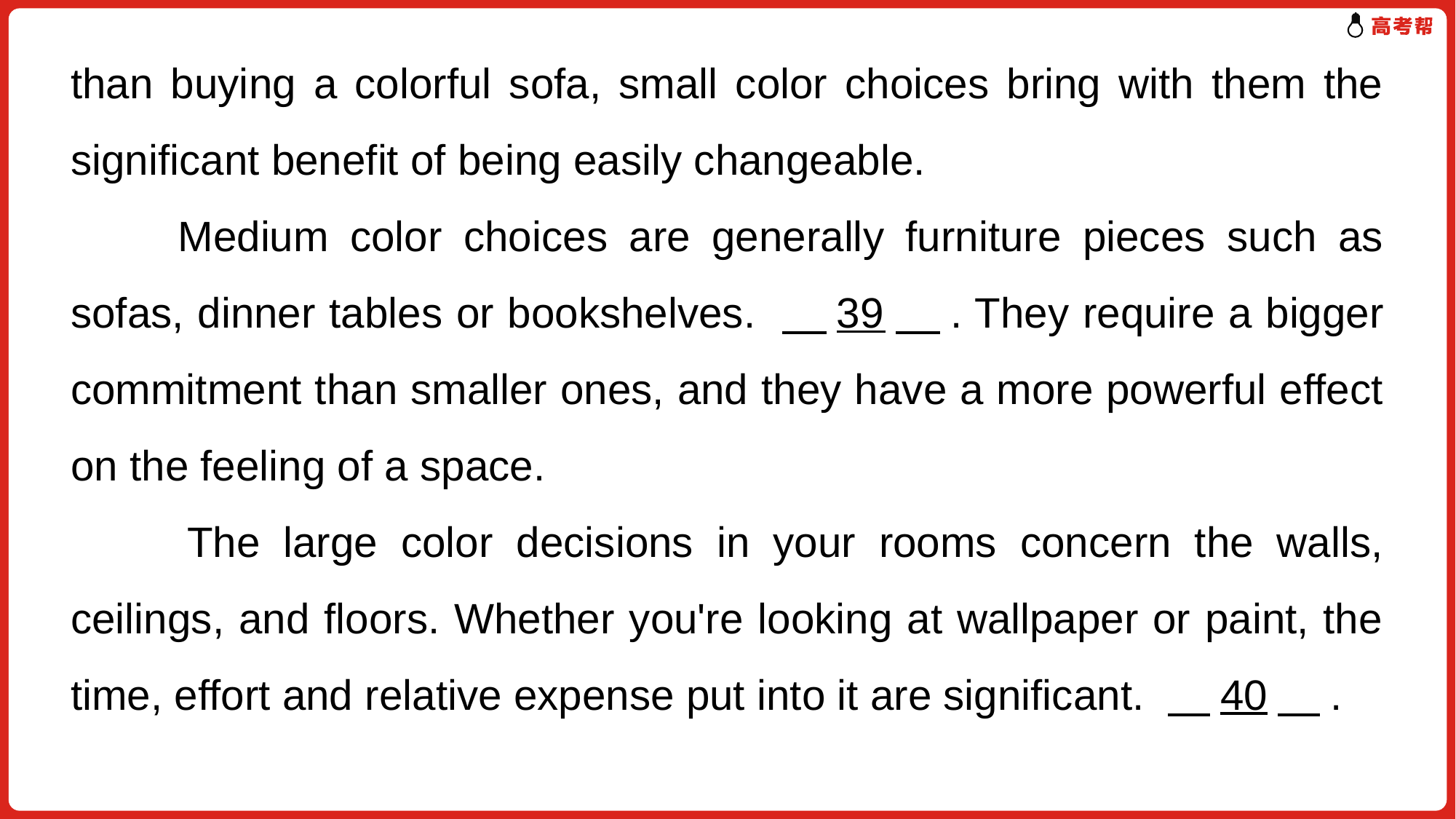

than buying a colorful sofa, small color choices bring with them the significant benefit of being easily changeable.
     Medium color choices are generally furniture pieces such as sofas, dinner tables or bookshelves. 　39　. They require a bigger commitment than smaller ones, and they have a more powerful effect on the feeling of a space.
     The large color decisions in your rooms concern the walls, ceilings, and floors. Whether you're looking at wallpaper or paint, the time, effort and relative expense put into it are significant. 　40　.